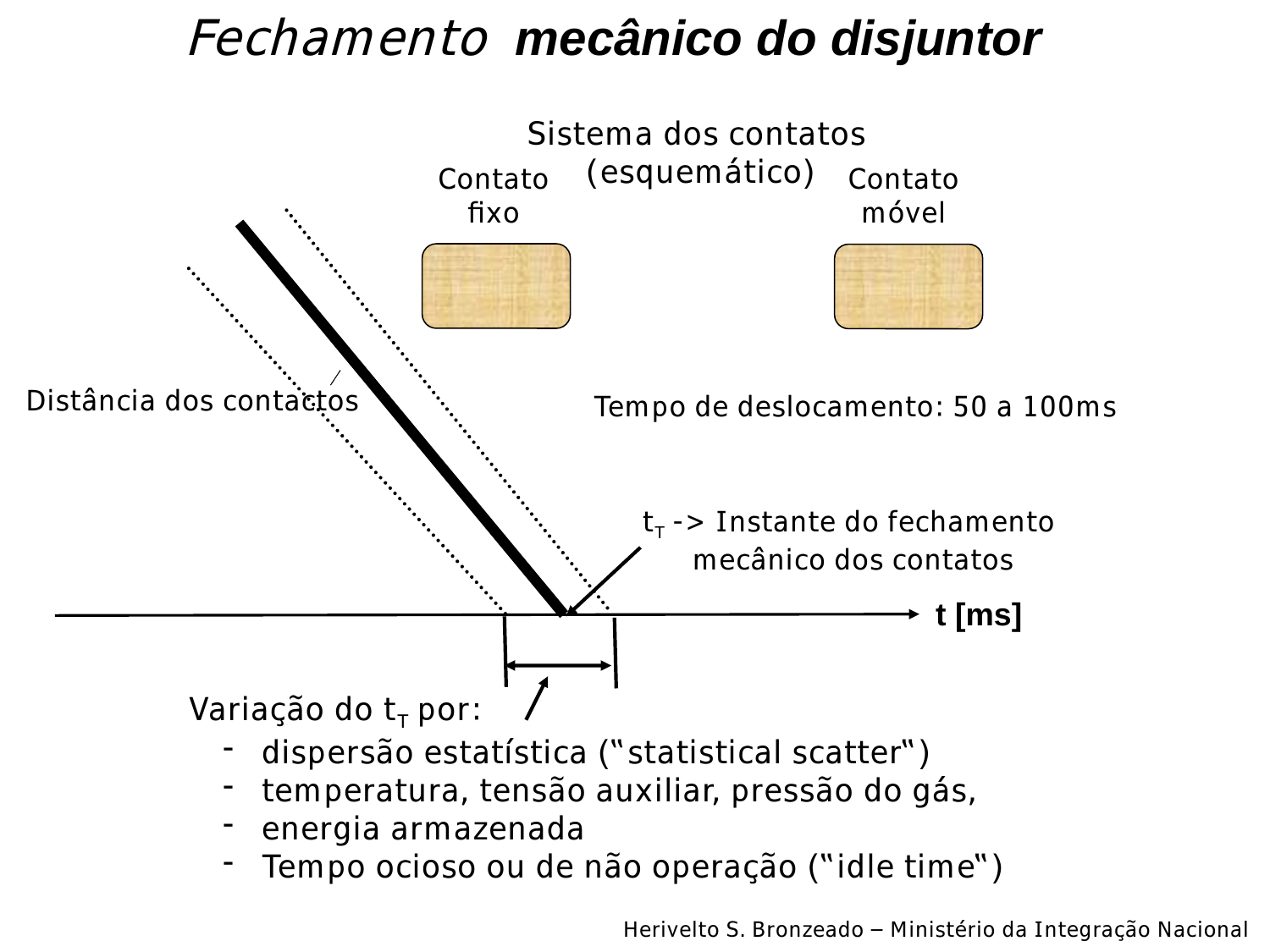

# Fechamento  mecânico do disjuntor
Sistema dos contatos
 (esquemático)
Contato fixo
Contato
móvel

Distância dos contactos
Tempo de deslocamento: 50 a 100ms

tT -> Instante do fechamento
mecânico dos contatos

t [ms]

Variação do tT por:
 dispersão estatística (“statistical scatter“)
 temperatura, tensão auxiliar, pressão do gás,
 energia armazenada
 Tempo ocioso ou de não operação (“idle time“)